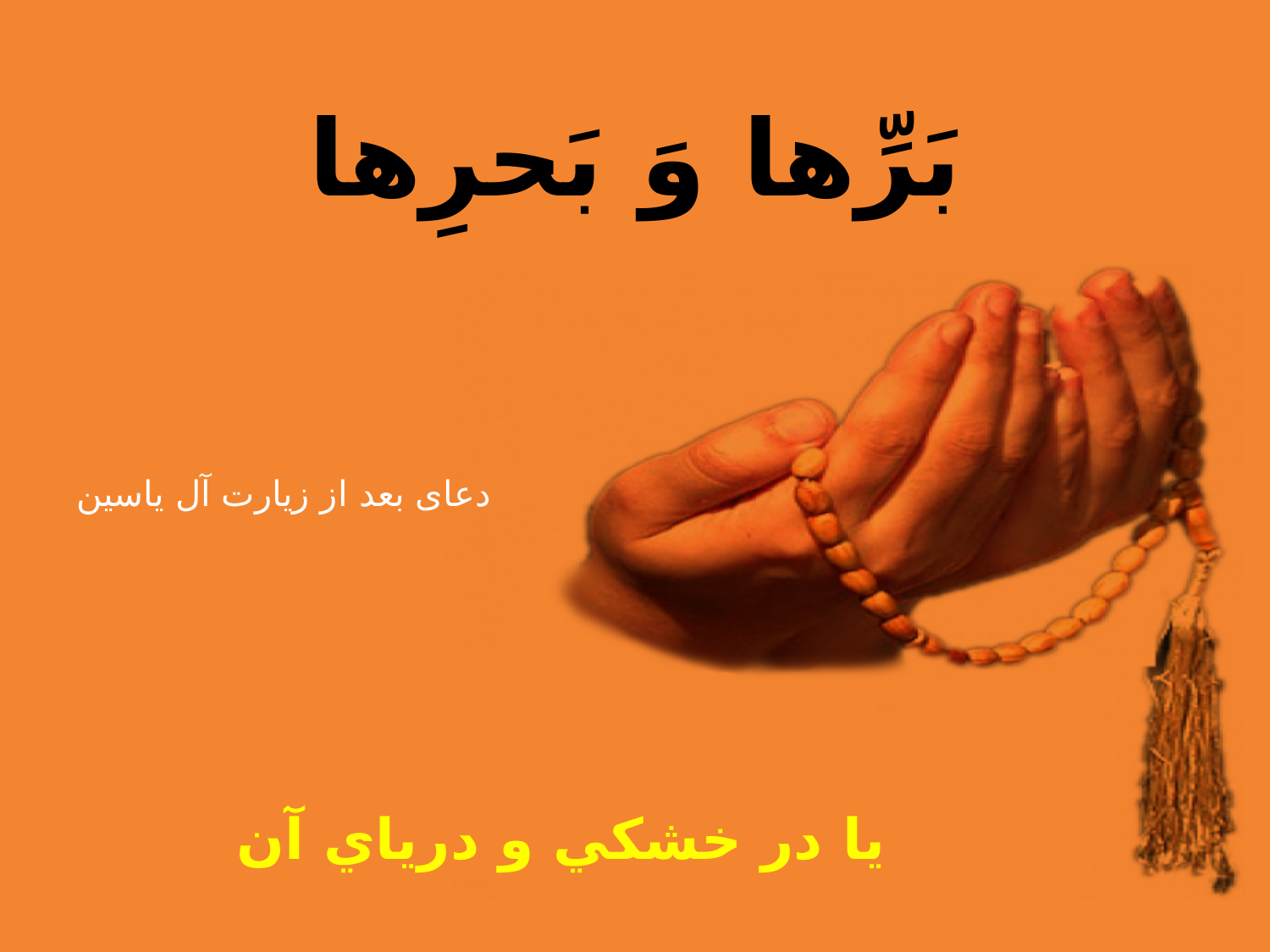

بَرِّها وَ بَحرِها
يا در خشكي و درياي آن